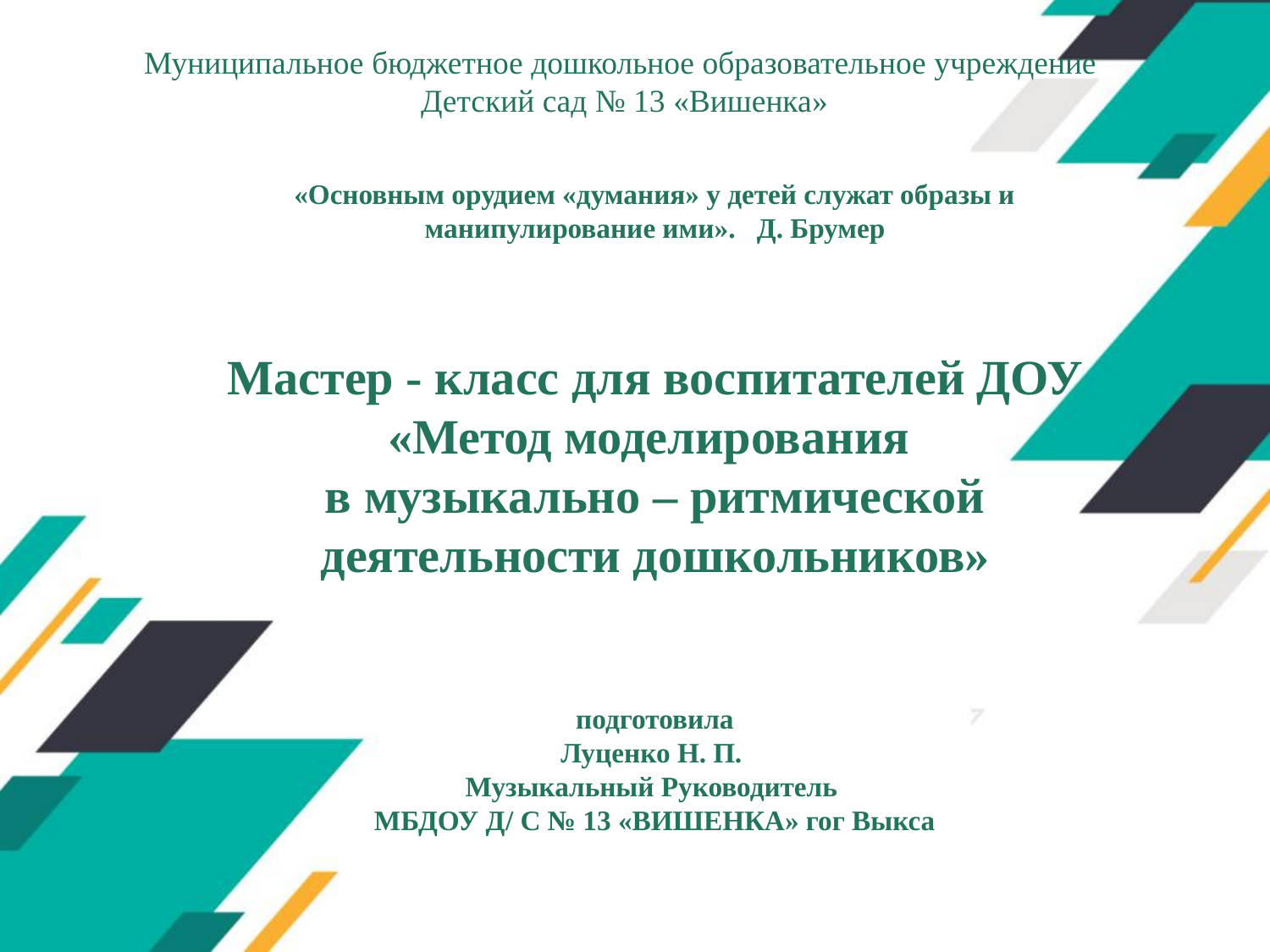

Муниципальное бюджетное дошкольное образовательное учреждение
Детский сад № 13 «Вишенка»
# «Основным орудием «думания» у детей служат образы и манипулирование ими».   Д. Брумер Мастер - класс для воспитателей ДОУ «Метод моделирования в музыкально – ритмической деятельности дошкольников» подготовила Луценко Н. П. Музыкальный Руководитель МБДОУ Д/ C № 13 «ВИШЕНКА» гог Выкса